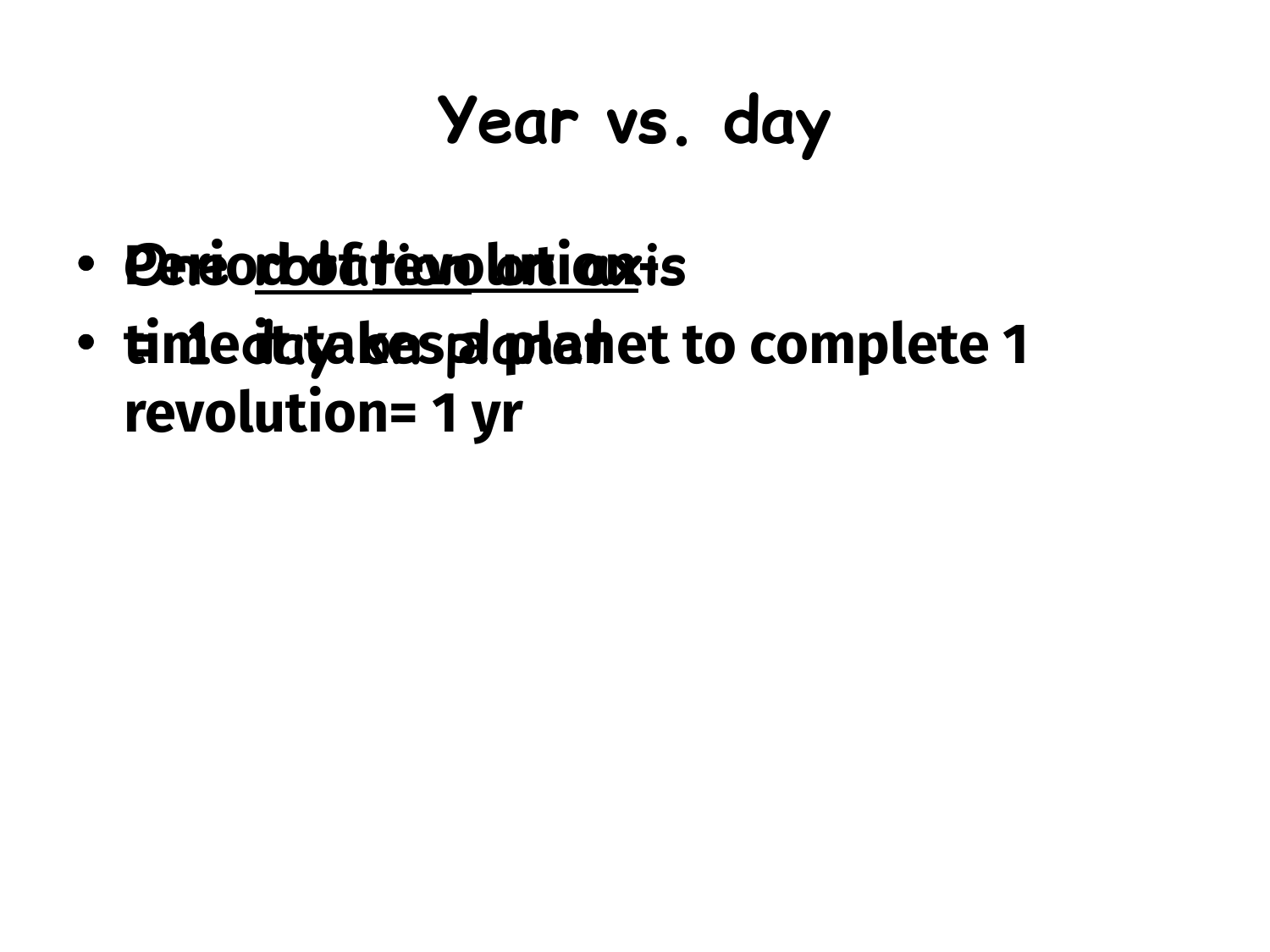

# Year vs. day
Period of revolution-
time it takes a planet to complete 1 revolution= 1 yr
One rotation on axis
= 1 day on planet